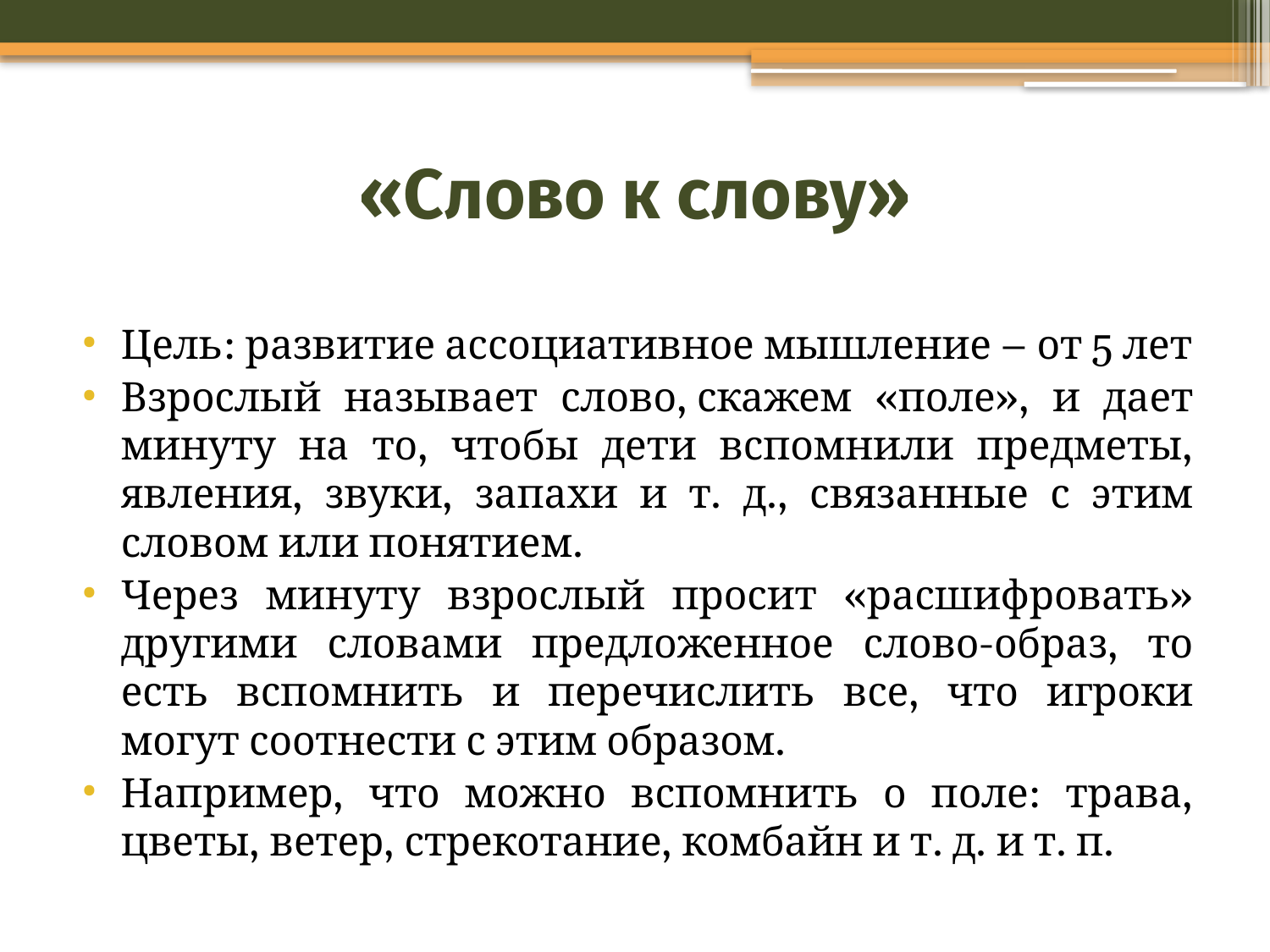

# «Слово к слову»
Цель: развитие ассоциативное мышление – от 5 лет
Взрослый называет слово, скажем «поле», и дает минуту на то, чтобы дети вспомнили предметы, явления, звуки, запахи и т. д., связанные с этим словом или понятием.
Через минуту взрослый просит «расшифровать» другими словами предложенное слово-образ, то есть вспомнить и перечислить все, что игроки могут соотнести с этим образом.
Например, что можно вспомнить о поле: трава, цветы, ветер, стрекотание, комбайн и т. д. и т. п.